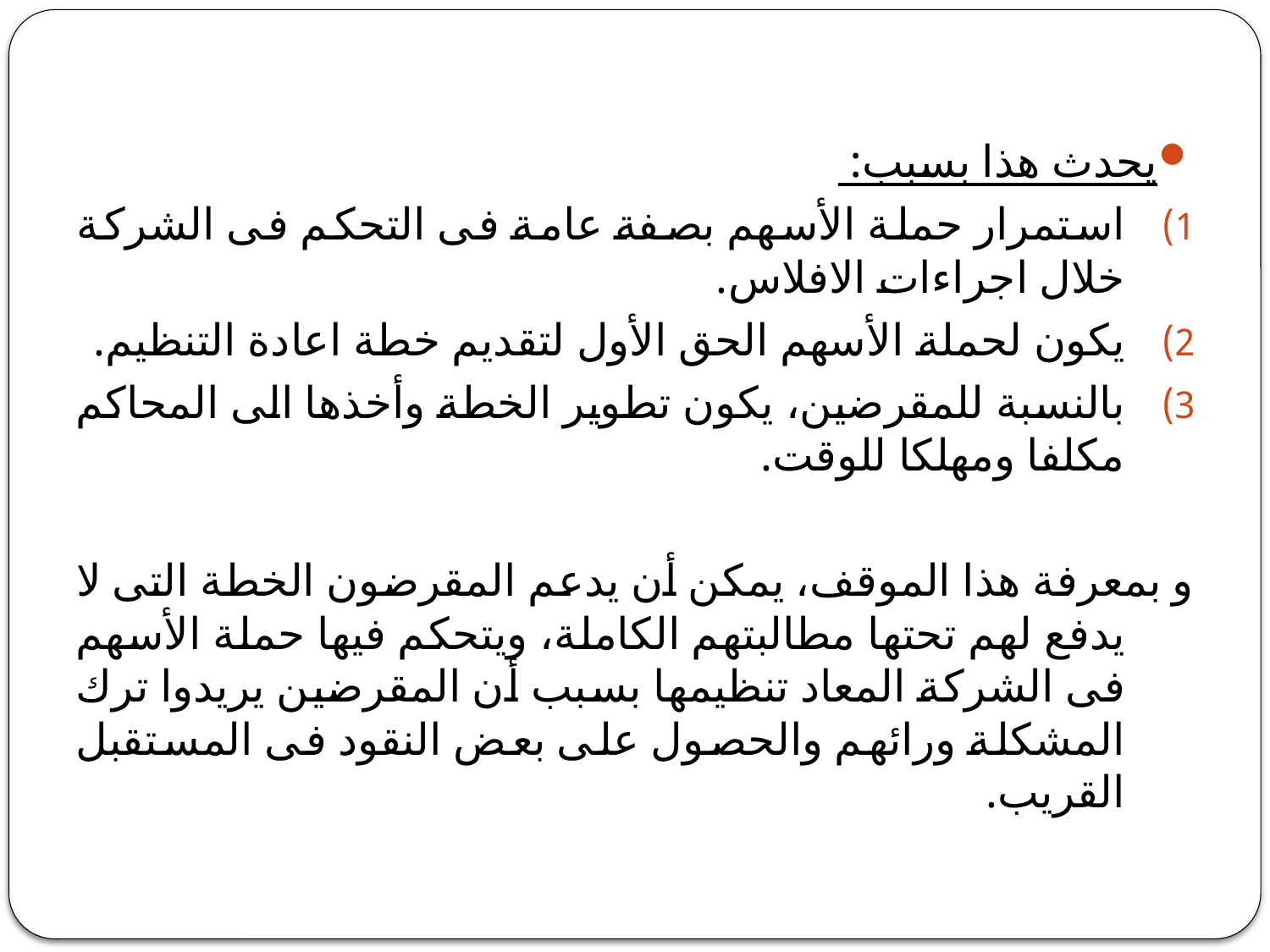

#
يحدث هذا بسبب:
استمرار حملة الأسهم بصفة عامة فى التحكم فى الشركة خلال اجراءات الافلاس.
يكون لحملة الأسهم الحق الأول لتقديم خطة اعادة التنظيم.
بالنسبة للمقرضين، يكون تطوير الخطة وأخذها الى المحاكم مكلفا ومهلكا للوقت.

و بمعرفة هذا الموقف، يمكن أن يدعم المقرضون الخطة التى لا يدفع لهم تحتها مطالبتهم الكاملة، ويتحكم فيها حملة الأسهم فى الشركة المعاد تنظيمها بسبب أن المقرضين يريدوا ترك المشكلة ورائهم والحصول على بعض النقود فى المستقبل القريب.